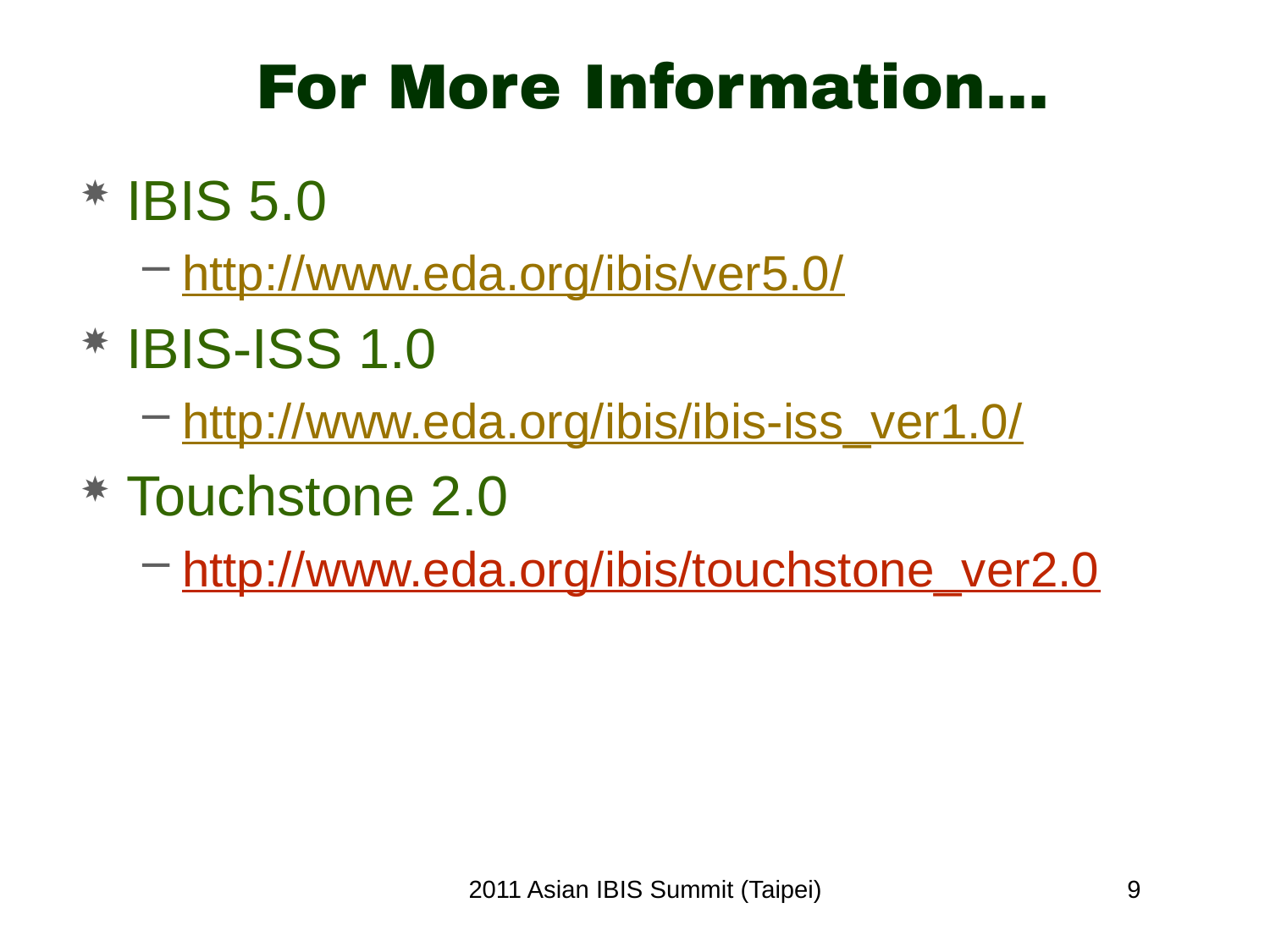

# For More Information…
IBIS 5.0
http://www.eda.org/ibis/ver5.0/
IBIS-ISS 1.0
http://www.eda.org/ibis/ibis-iss_ver1.0/
Touchstone 2.0
http://www.eda.org/ibis/touchstone_ver2.0

2011 Asian IBIS Summit (Taipei)

9